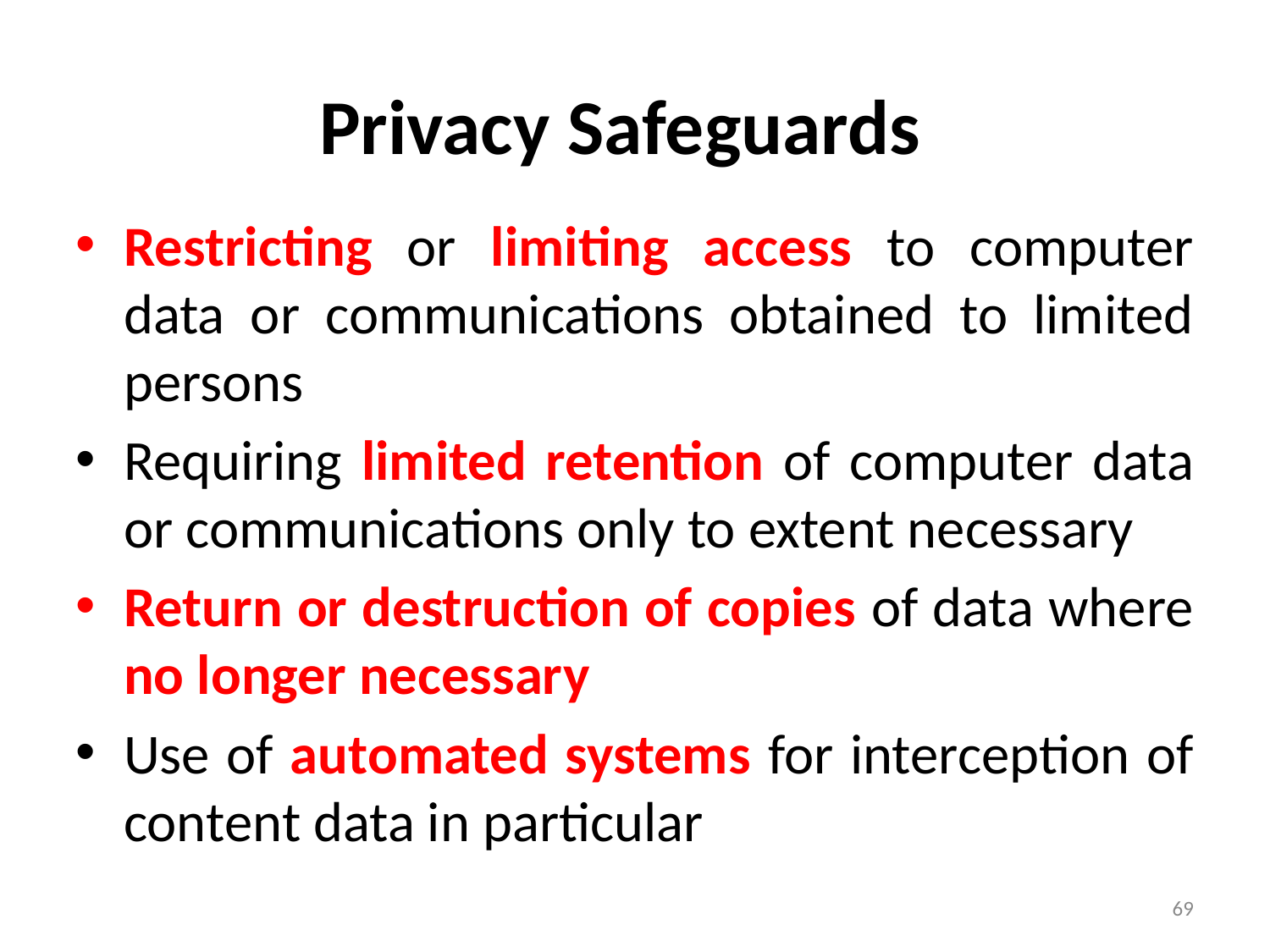

# Privacy Safeguards

Restricting or limiting access to computer data or communications obtained to limited persons
Requiring limited retention of computer data or communications only to extent necessary
Return or destruction of copies of data where no longer necessary
Use of automated systems for interception of content data in particular

69